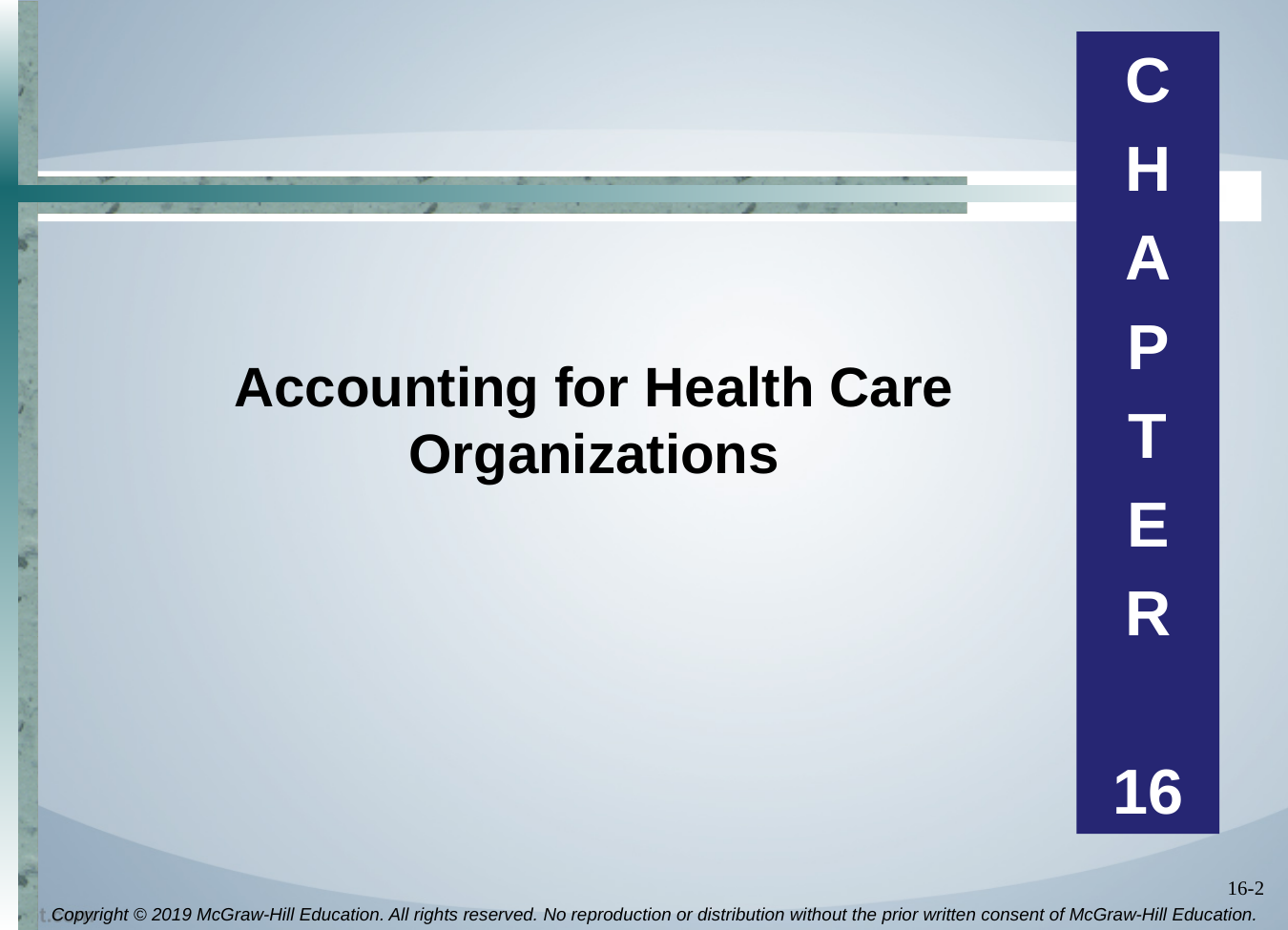

C
H
A
P
T
E
R

16
# Accounting for Health Care Organizations